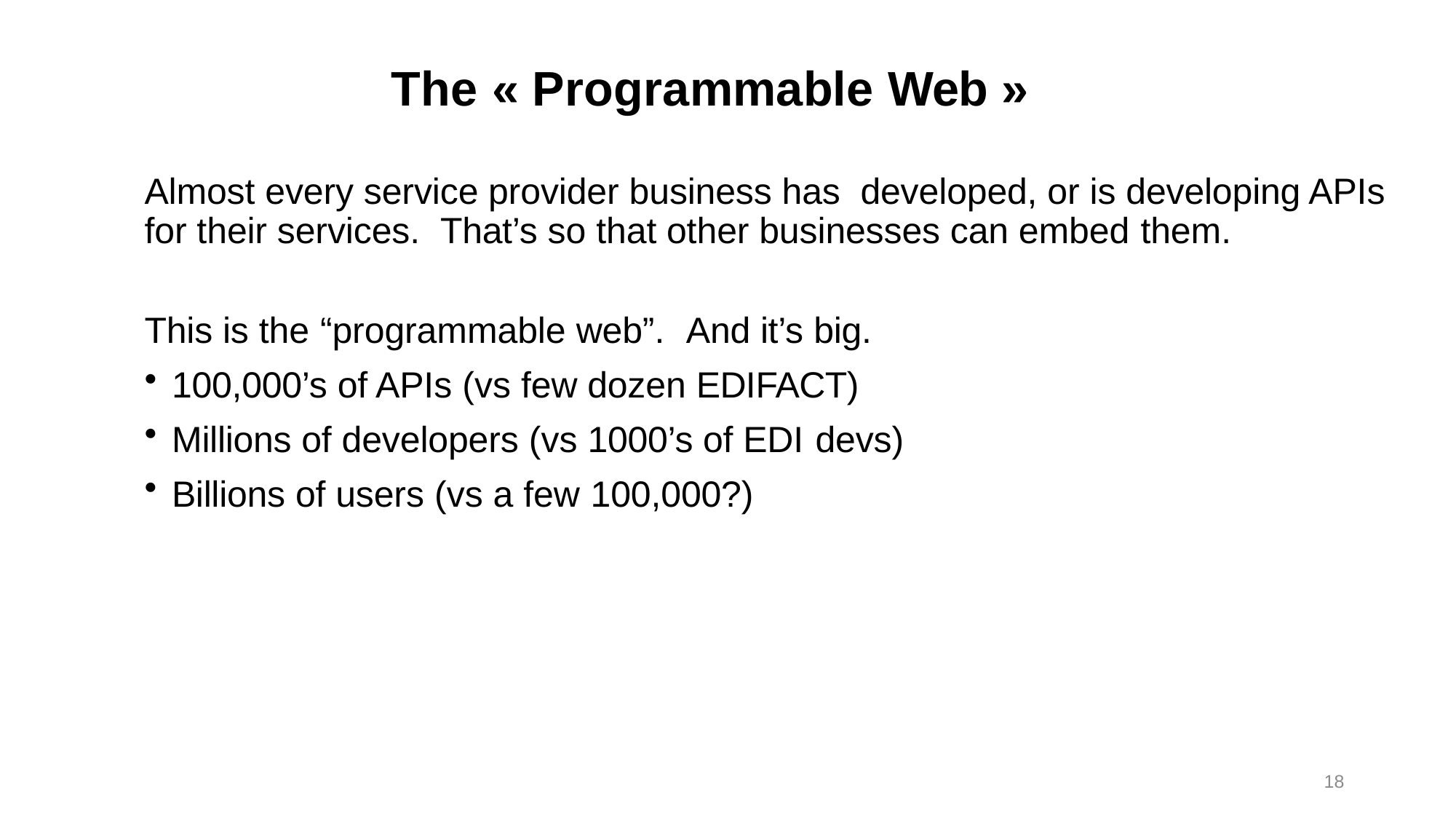

# The « Programmable Web »
Almost every service provider business has  developed, or is developing APIs for their services.  That’s so that other businesses can embed them.

This is the “programmable web”.	And it’s big.
100,000’s of APIs (vs few dozen EDIFACT)
Millions of developers (vs 1000’s of EDI devs)
Billions of users (vs a few 100,000?)
18